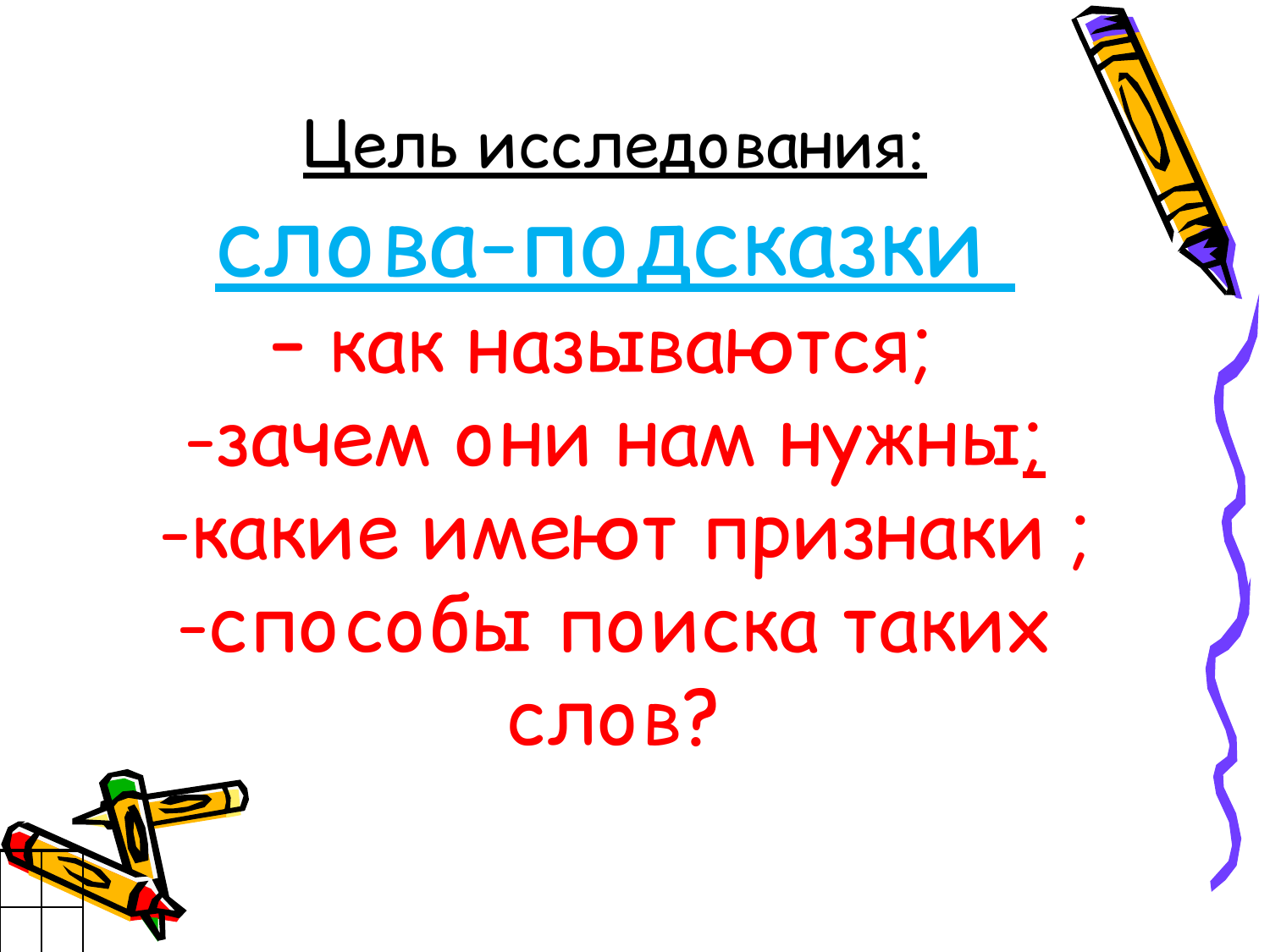

# Цель исследования: слова-подсказки – как называются; -зачем они нам нужны; -какие имеют признаки ; -способы поиска таких слов?

|  |  |
| --- | --- |
|  |  |